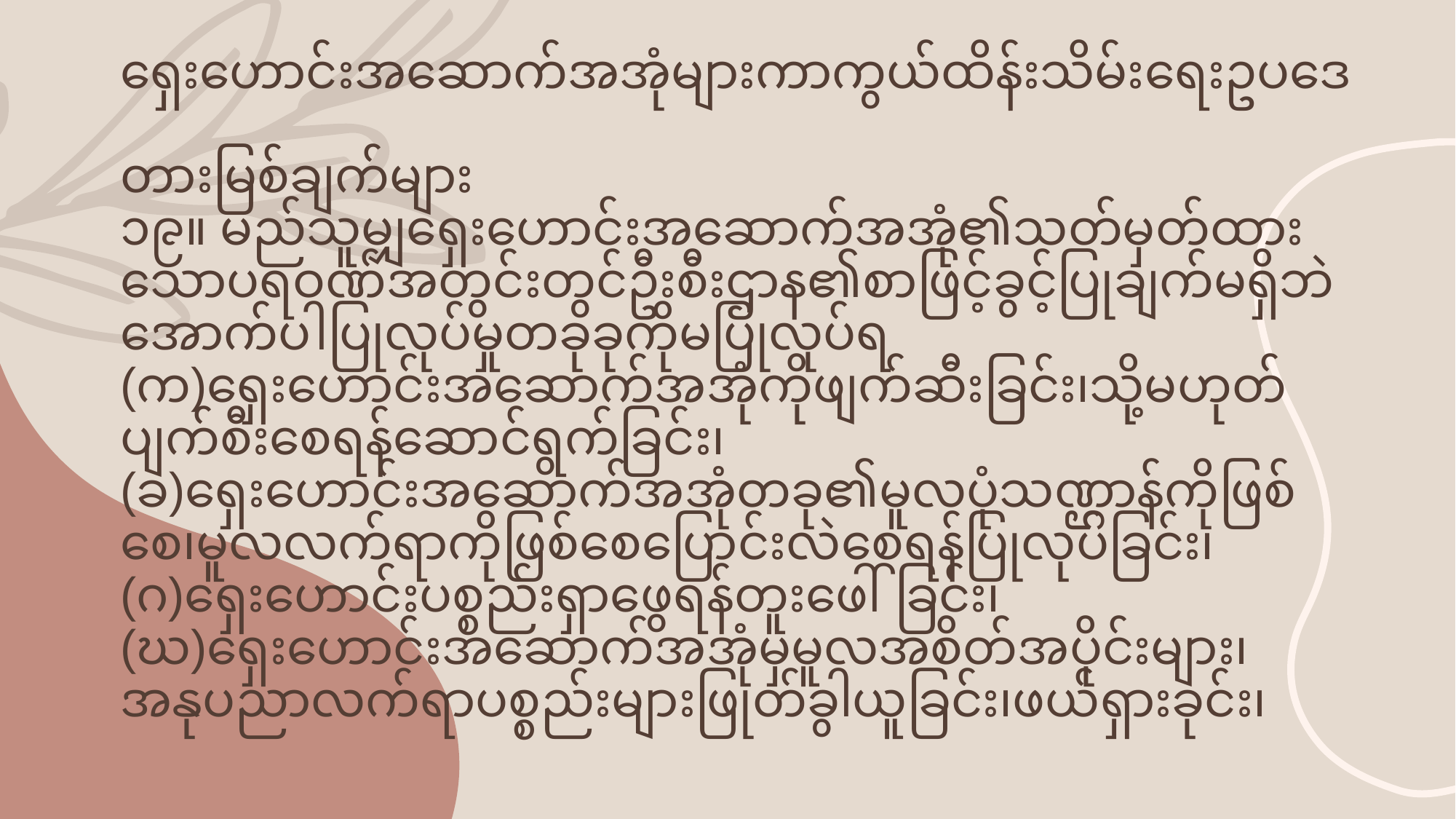

# ရှေးဟောင်းအဆောက်အအုံများကာကွယ်ထိန်းသိမ်းရေးဥပဒေ တားမြစ်ချက်များ ၁၉။ မည်သူမျှရှေးဟောင်းအဆောက်အအုံ၏သတ်မှတ်ထားသောပရဝဏ်အတွင်းတွင်ဦးစီးဌာန၏စာဖြင့်ခွင့်ပြုချက်မရှိဘဲအောက်ပါပြုလုပ်မှုတခုခုကိုမပြုလုပ်ရ (က)ရှေးဟောင်းအဆောက်အအုံကိုဖျက်ဆီးခြင်း၊သို့မဟုတ်ပျက်စီးစေရန်ဆောင်ရွက်ခြင်း၊ (ခ)ရှေးဟောင်းအဆောက်အအုံတခု၏မူလပုံသဏ္ဌာန်ကိုဖြစ်စေ၊မူလလက်ရာကိုဖြစ်စေပြောင်းလဲစေရန်ပြုလုပ်ခြင်း၊ (ဂ)ရှေးဟောင်းပစ္စည်းရှာဖွေရန်တူးဖေါ်ခြင်း၊ (ဃ)ရှေးဟောင်းအဆောက်အအုံမှမူလအစိတ်အပိုင်းများ၊အနုပညာလက်ရာပစ္စည်းများဖြုတ်ခွါယူခြင်း၊ဖယ်ရှားခုင်း၊